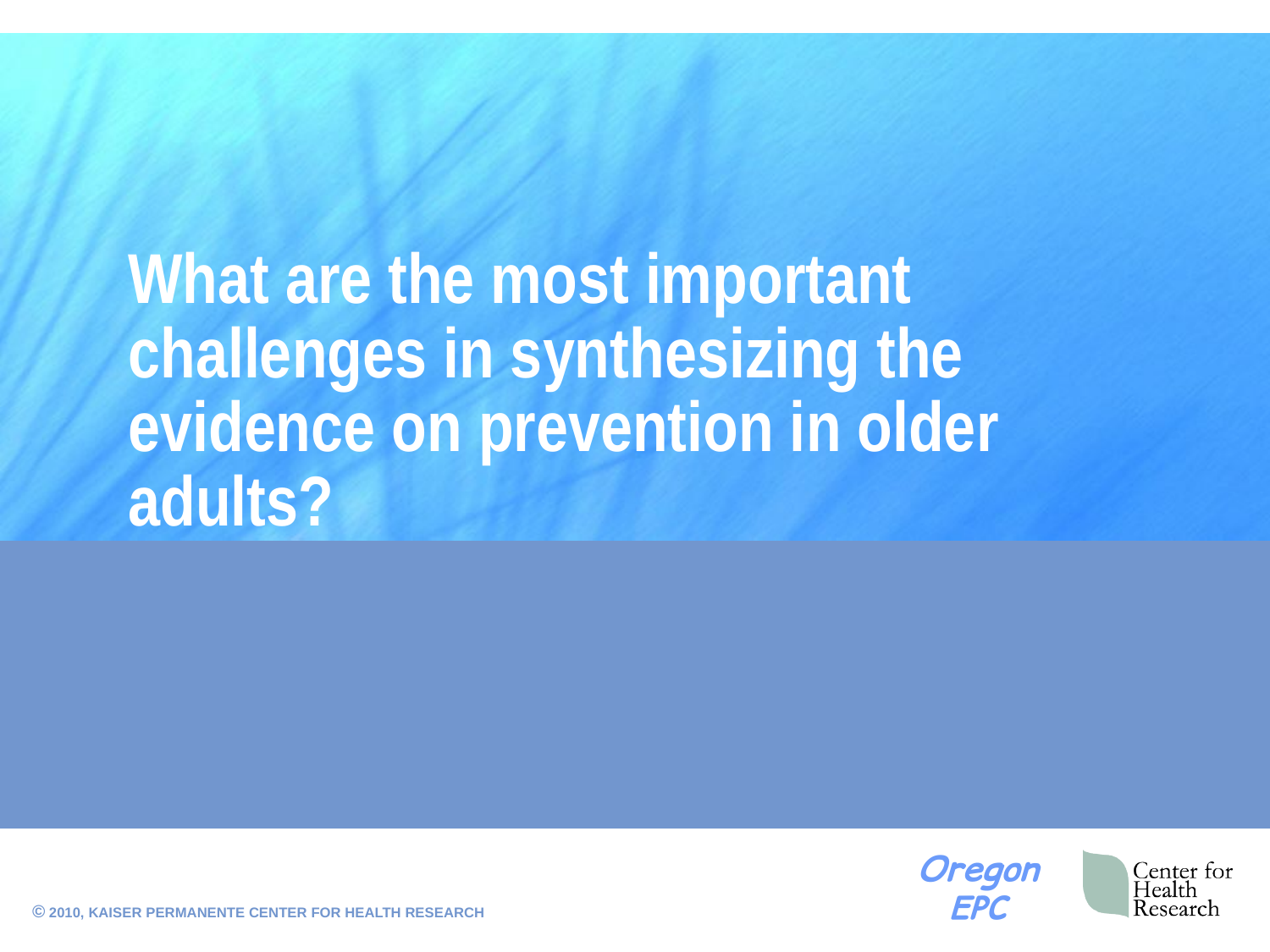

# What are the most important challenges in synthesizing the evidence on prevention in older adults?